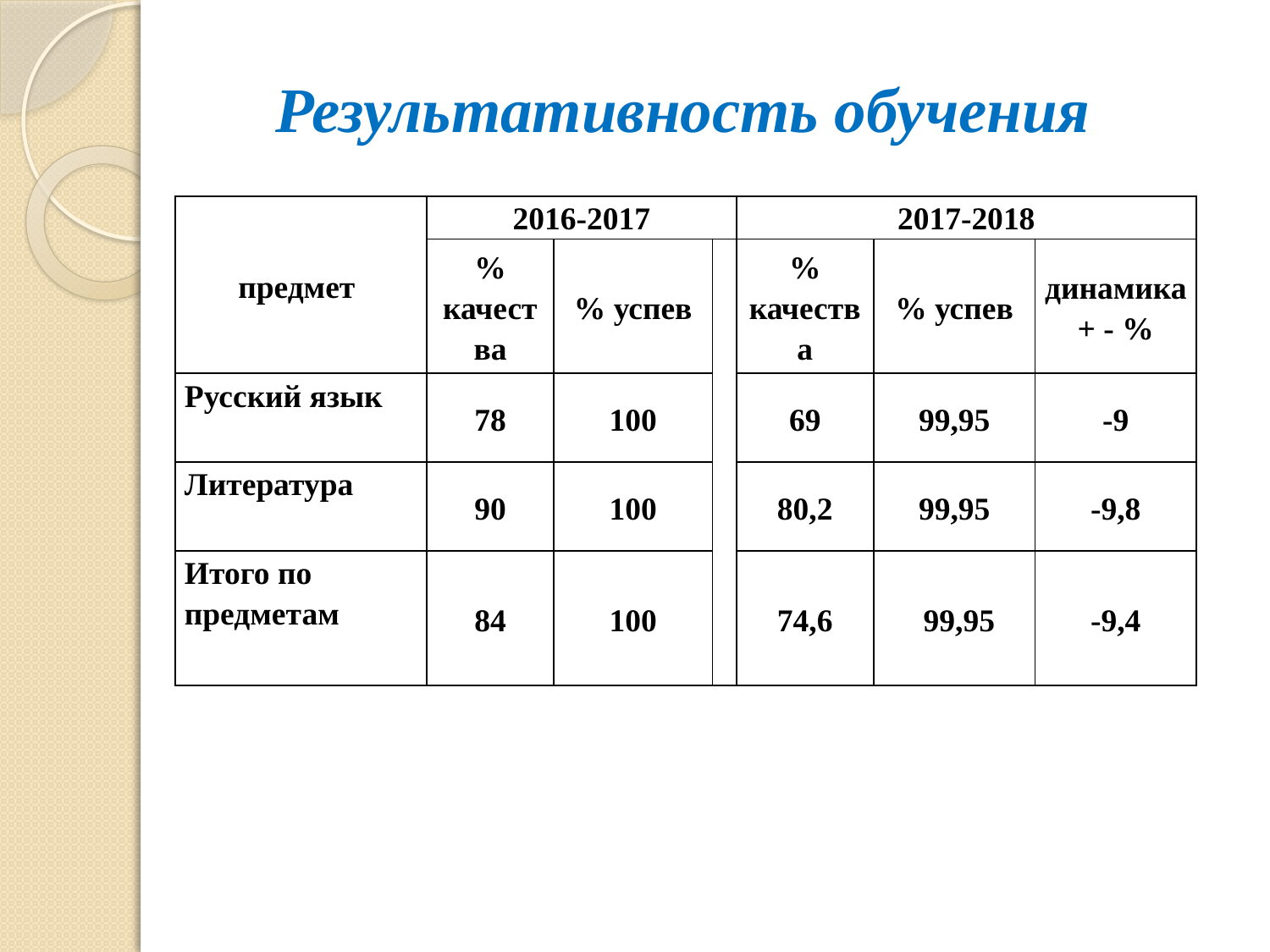

# Результативность обучения
| предмет | 2016-2017 |  |  | 2017-2018 |  |  |
| --- | --- | --- | --- | --- | --- | --- |
|  | % качества | % успев |  | % качества | % успев | динамика + - % |
| Русский язык | 78 | 100 |  | 69 | 99,95 | -9 |
| Литература | 90 | 100 |  | 80,2 | 99,95 | -9,8 |
| Итого по предметам | 84 | 100 |  | 74,6 | 99,95 | -9,4 |